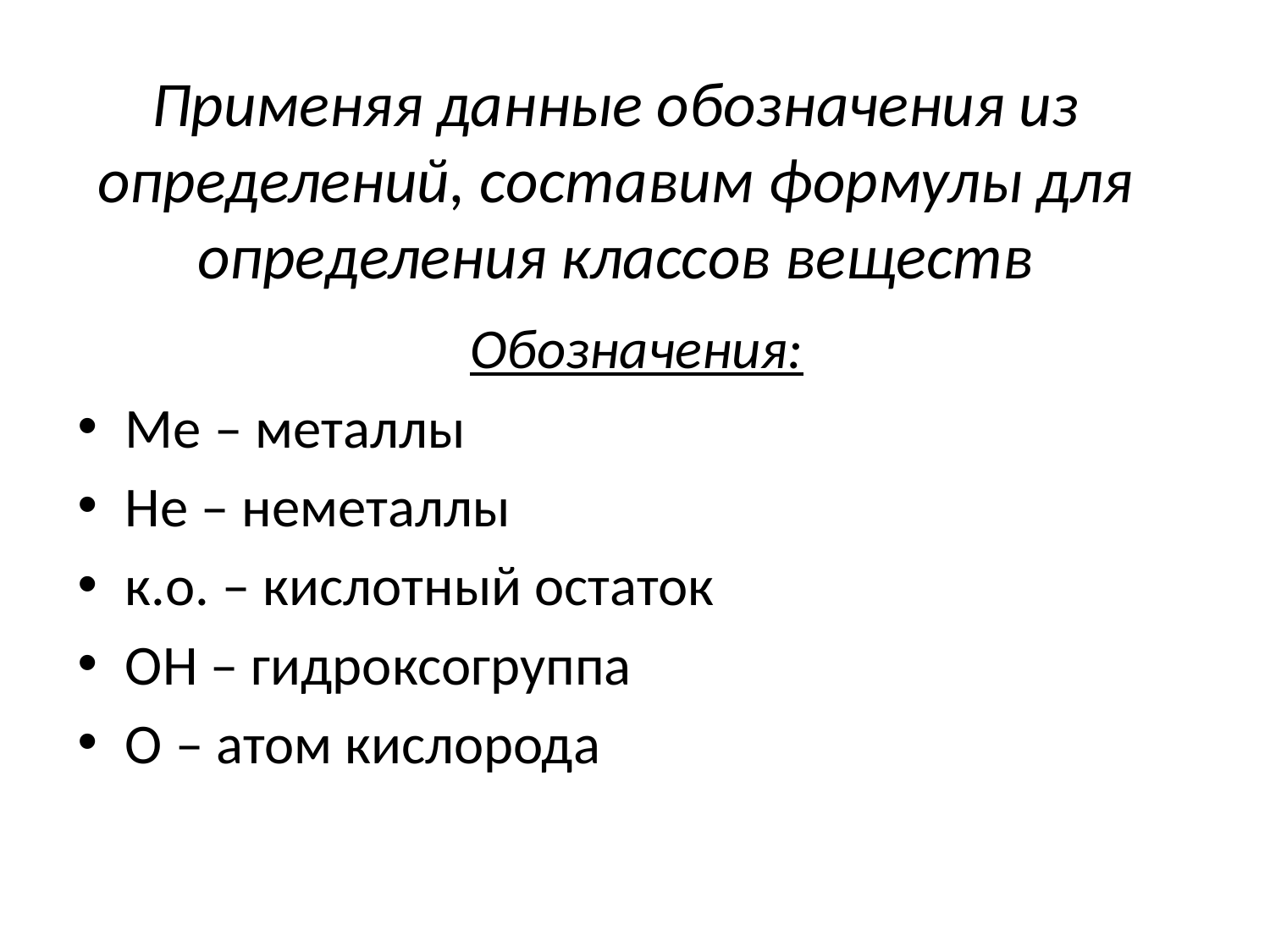

# Применяя данные обозначения из определений, составим формулы для определения классов веществ
Обозначения:
Ме – металлы
Не – неметаллы
к.о. – кислотный остаток
ОН – гидроксогруппа
О – атом кислорода